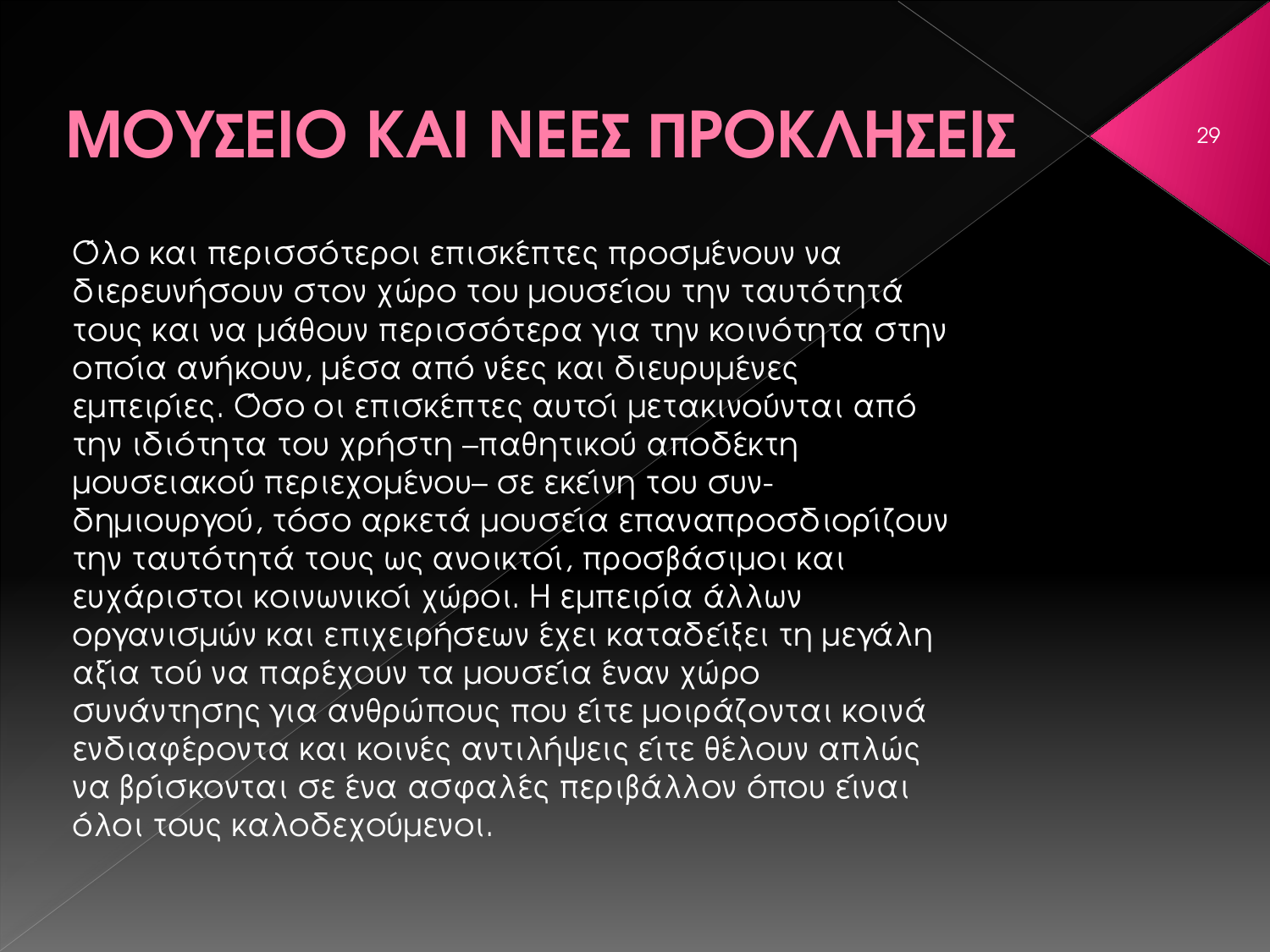

# ΜΟΥΣΕΙΟ ΚΑΙ ΝΕΕΣ ΠΡΟΚΛΗΣΕΙΣ
29
Όλο και περισσότεροι επισκέπτες προσμένουν να διερευνήσουν στον χώρο του μουσείου την ταυτότητά τους και να μάθουν περισσότερα για την κοινότητα στην οποία ανήκουν, μέσα από νέες και διευρυμένες εμπειρίες. Όσο οι επισκέπτες αυτοί μετακινούνται από την ιδιότητα του χρήστη –παθητικού αποδέκτη μουσειακού περιεχομένου– σε εκείνη του συν-δημιουργού, τόσο αρκετά μουσεία επαναπροσδιορίζουν την ταυτότητά τους ως ανοικτοί, προσβάσιμοι και ευχάριστοι κοινωνικοί χώροι. Η εμπειρία άλλων οργανισμών και επιχειρήσεων έχει καταδείξει τη μεγάλη αξία τού να παρέχουν τα μουσεία έναν χώρο συνάντησης για ανθρώπους που είτε μοιράζονται κοινά ενδιαφέροντα και κοινές αντιλήψεις είτε θέλουν απλώς να βρίσκονται σε ένα ασφαλές περιβάλλον όπου είναι όλοι τους καλοδεχούμενοι.